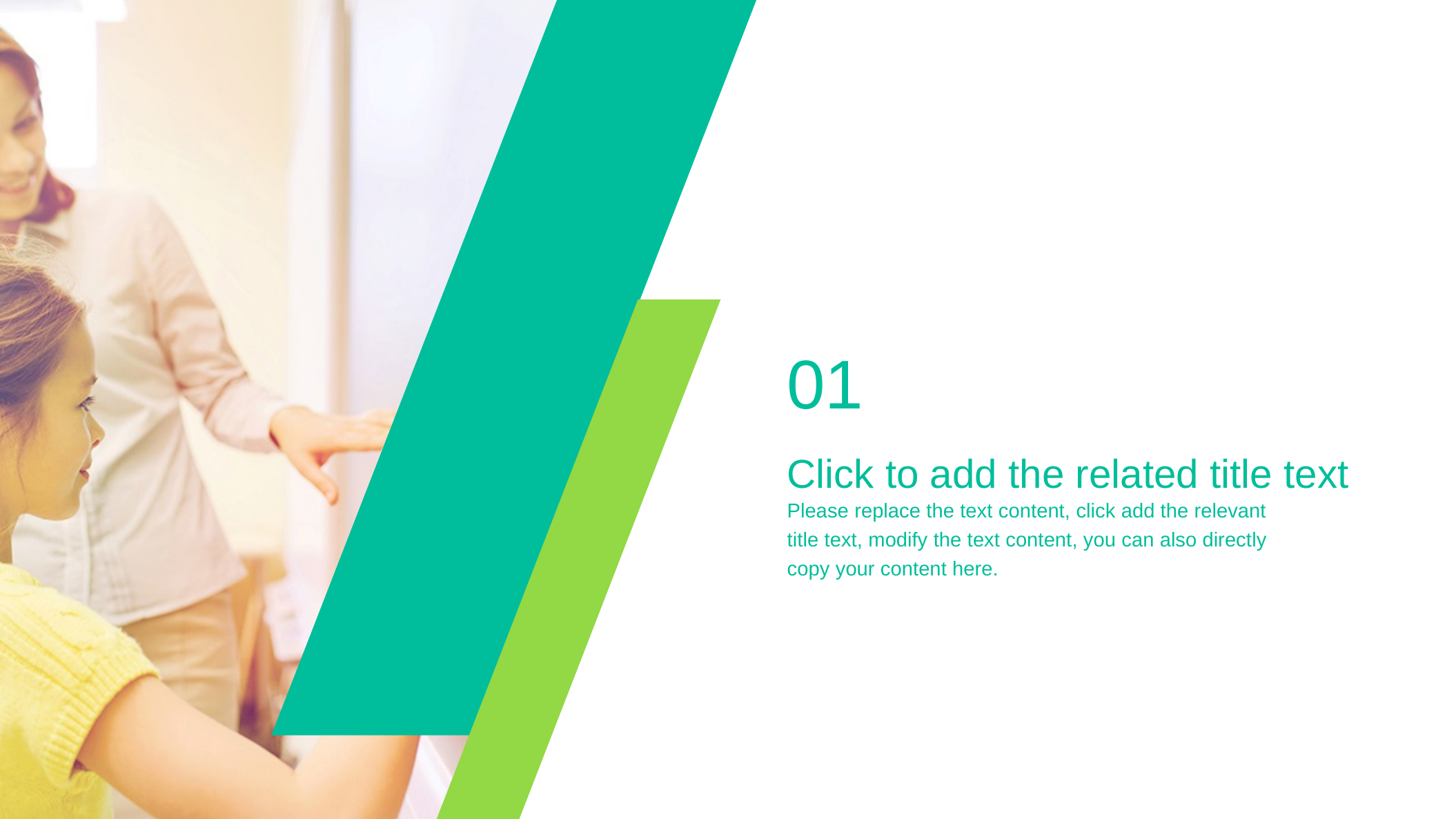

01
Click to add the related title text
Please replace the text content, click add the relevant title text, modify the text content, you can also directly copy your content here.